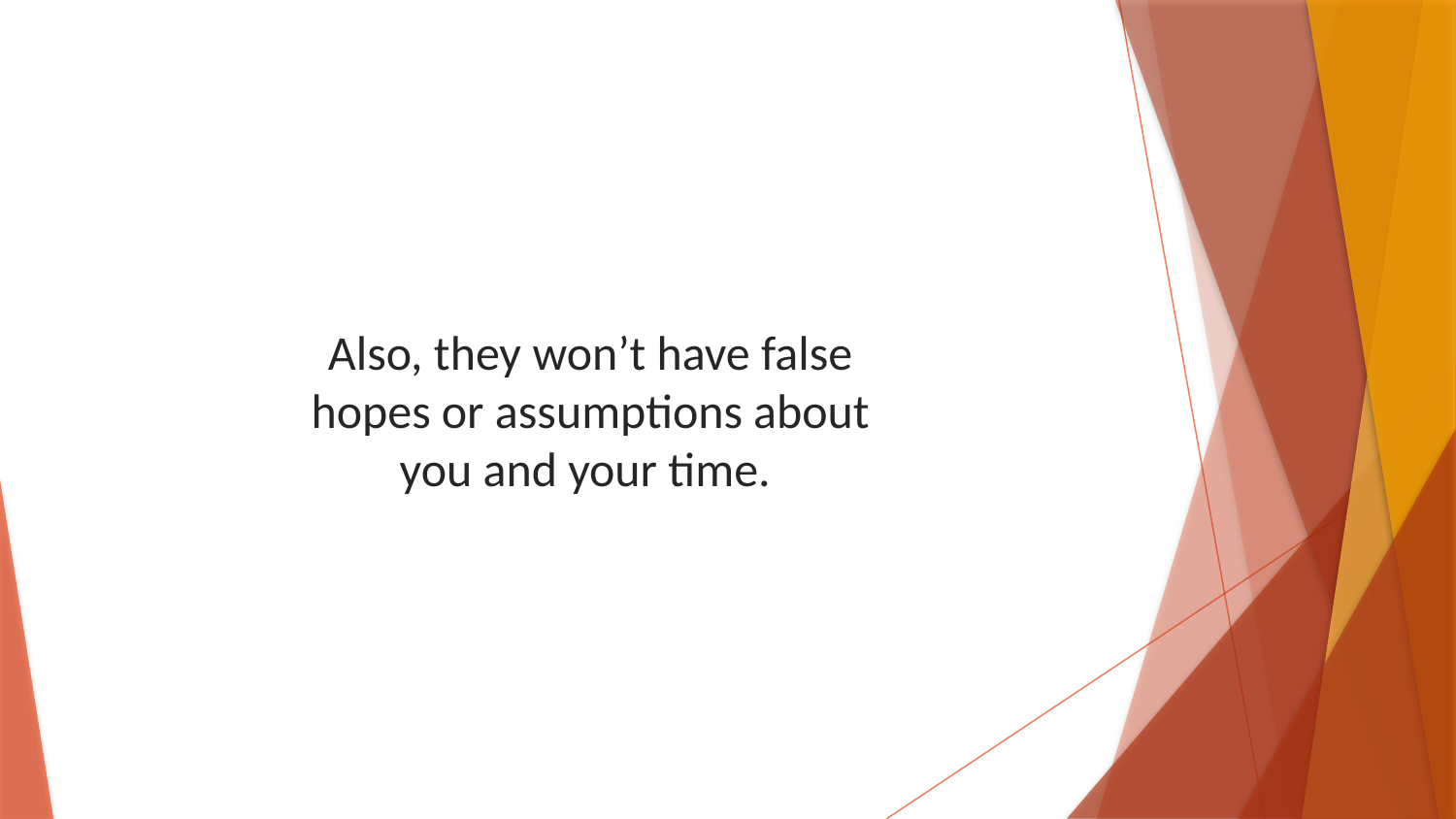

Also, they won’t have false hopes or assumptions about you and your time.